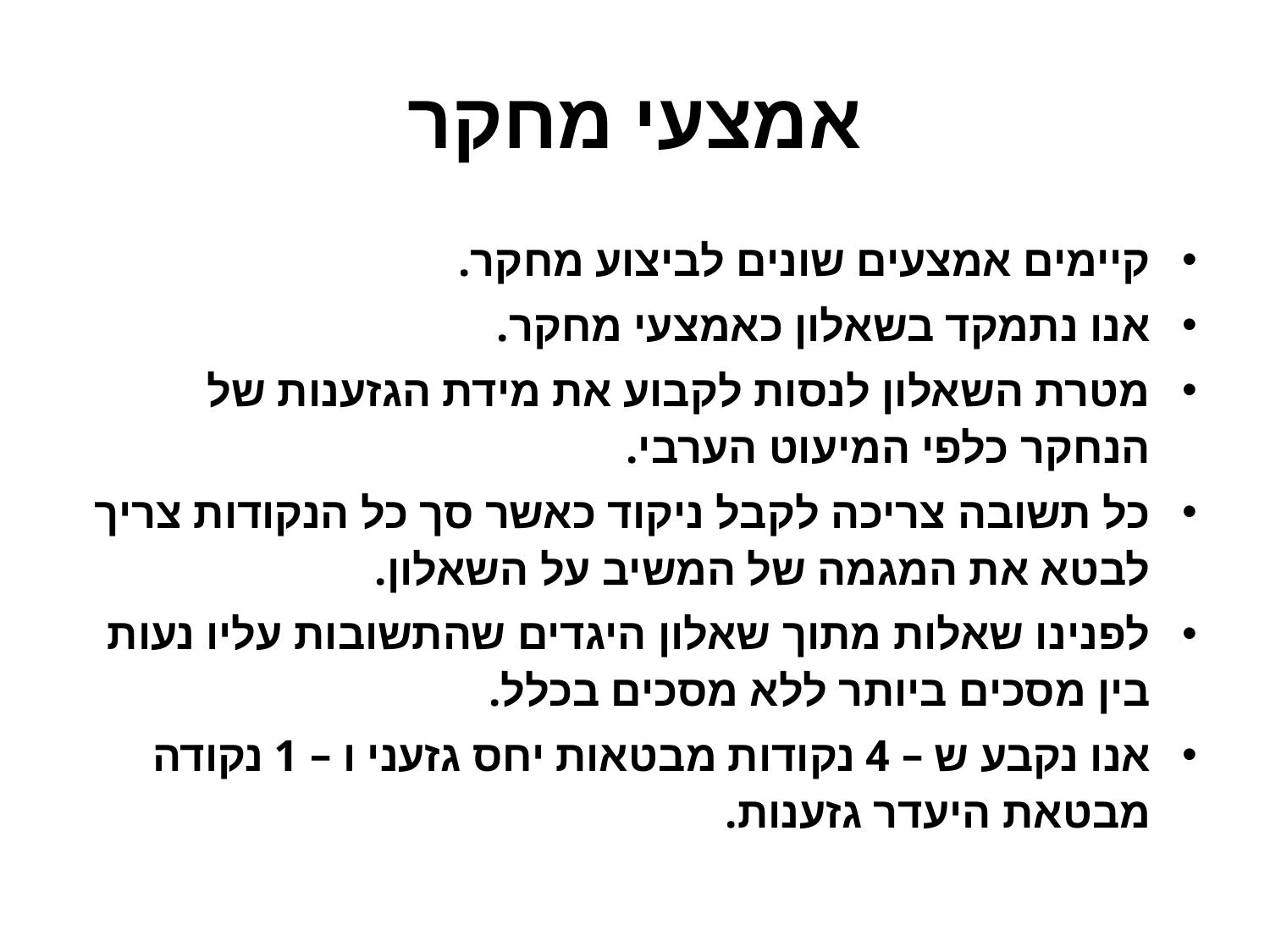

# אמצעי מחקר
קיימים אמצעים שונים לביצוע מחקר.
אנו נתמקד בשאלון כאמצעי מחקר.
מטרת השאלון לנסות לקבוע את מידת הגזענות של הנחקר כלפי המיעוט הערבי.
כל תשובה צריכה לקבל ניקוד כאשר סך כל הנקודות צריך לבטא את המגמה של המשיב על השאלון.
לפנינו שאלות מתוך שאלון היגדים שהתשובות עליו נעות בין מסכים ביותר ללא מסכים בכלל.
אנו נקבע ש – 4 נקודות מבטאות יחס גזעני ו – 1 נקודה מבטאת היעדר גזענות.